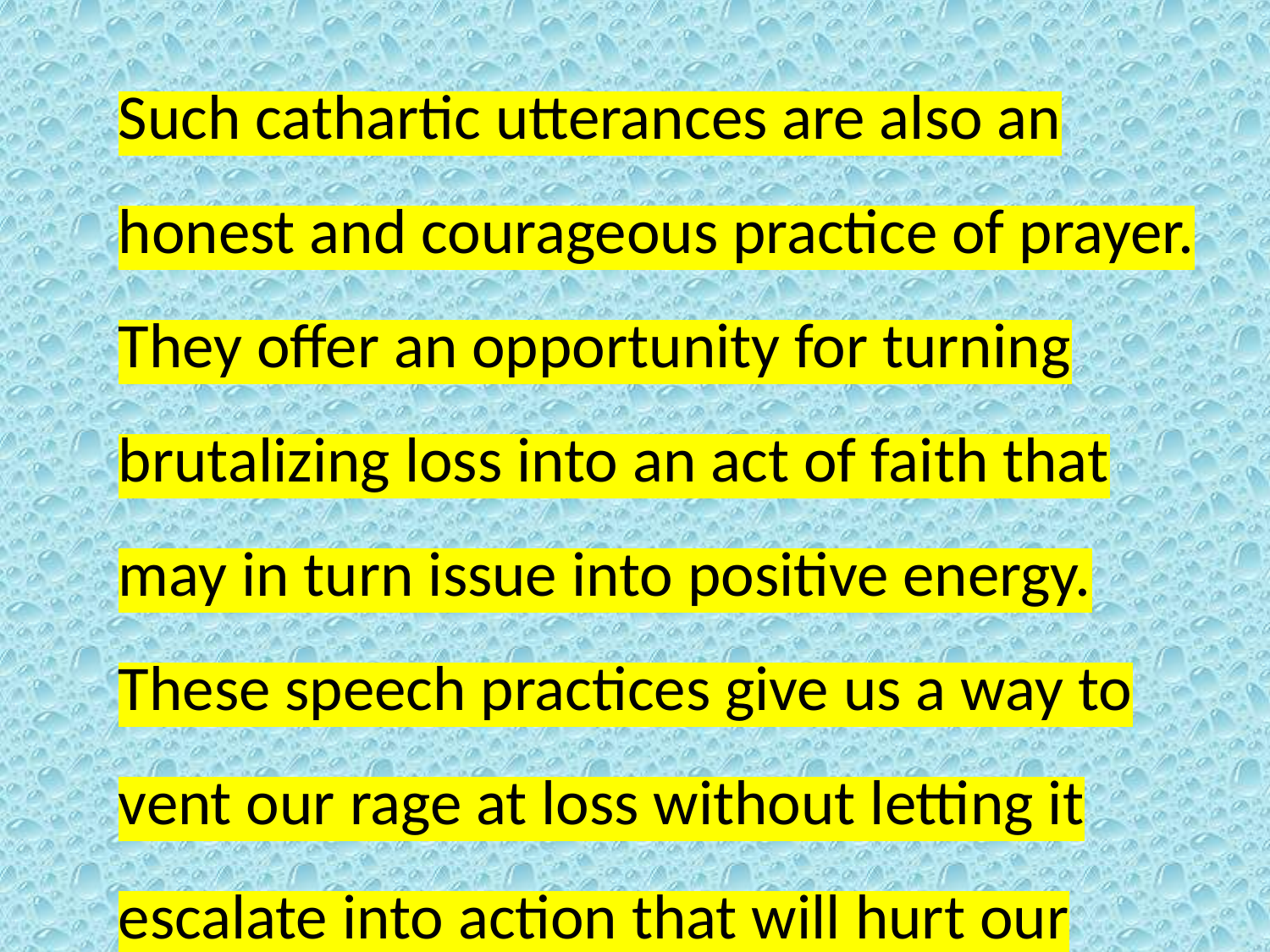

Such cathartic utterances are also an honest and courageous practice of prayer. They offer an opportunity for turning brutalizing loss into an act of faith that may in turn issue into positive energy. These speech practices give us a way to vent our rage at loss without letting it escalate into action that will hurt our neighbours.